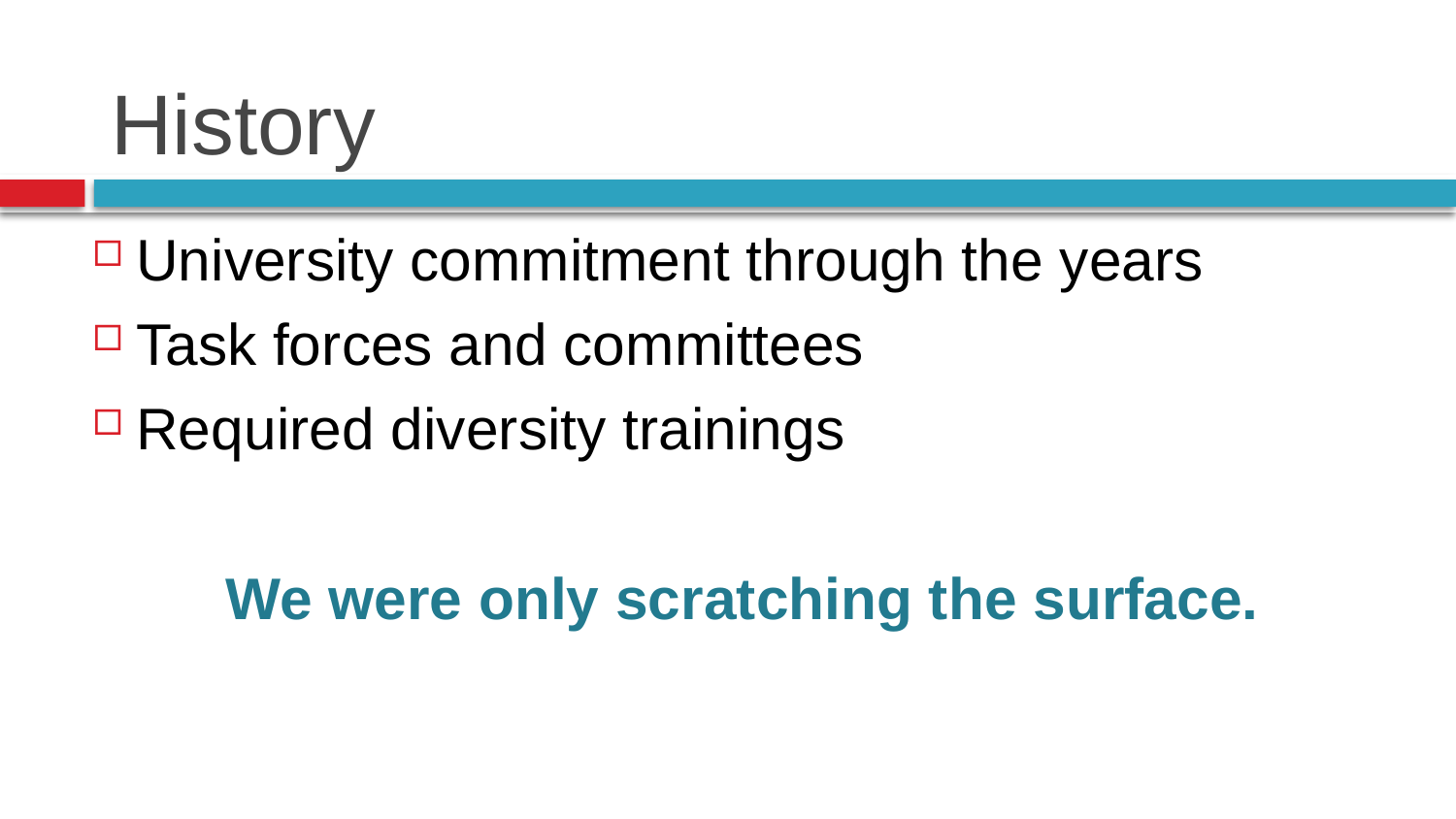

# History
University commitment through the years
Task forces and committees
Required diversity trainings

We were only scratching the surface.